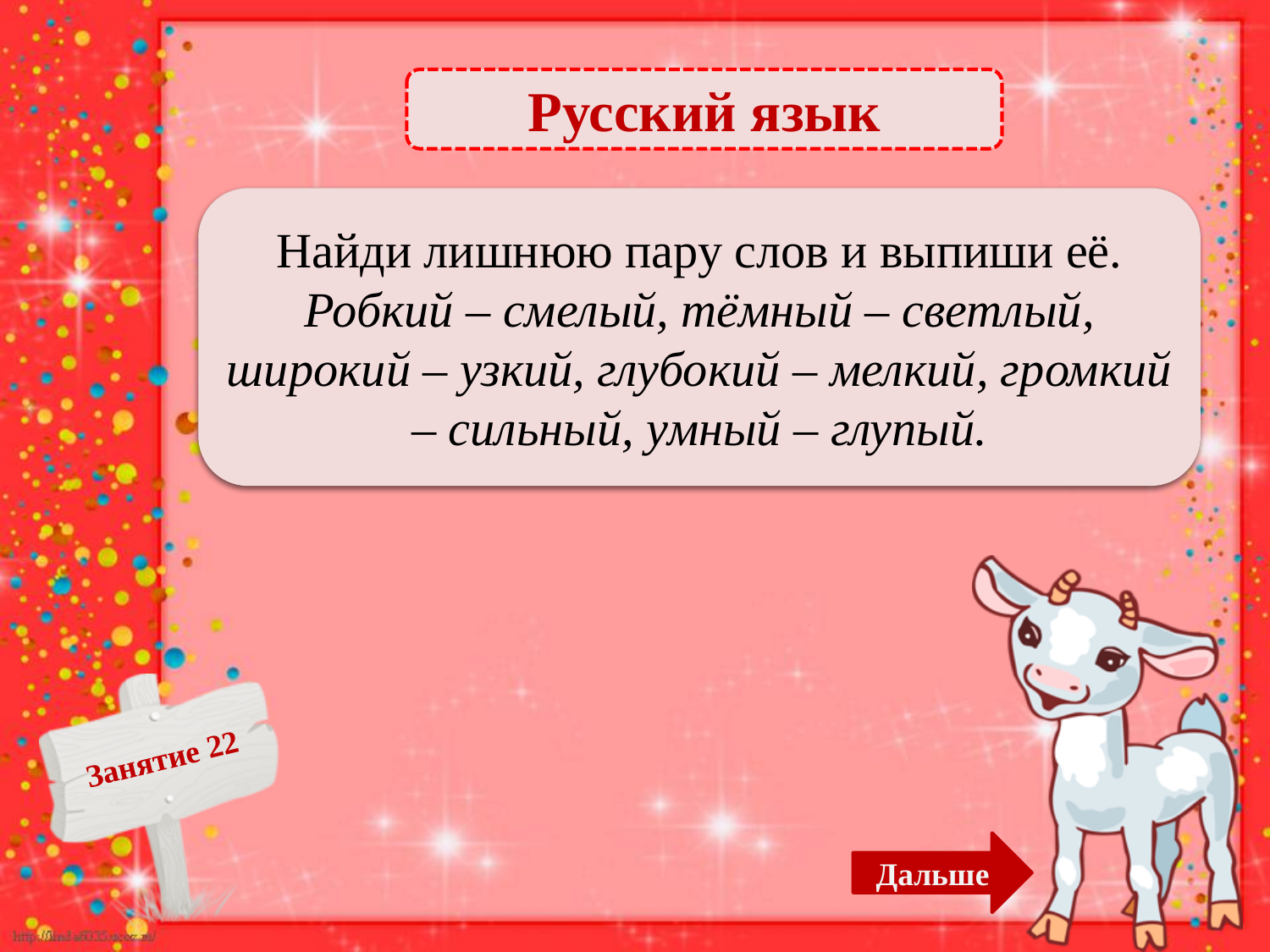

Русский язык
 Громкий - сильный – 1б.
Найди лишнюю пару слов и выпиши её.
Робкий – смелый, тёмный – светлый, широкий – узкий, глубокий – мелкий, громкий – сильный, умный – глупый.

Дальше